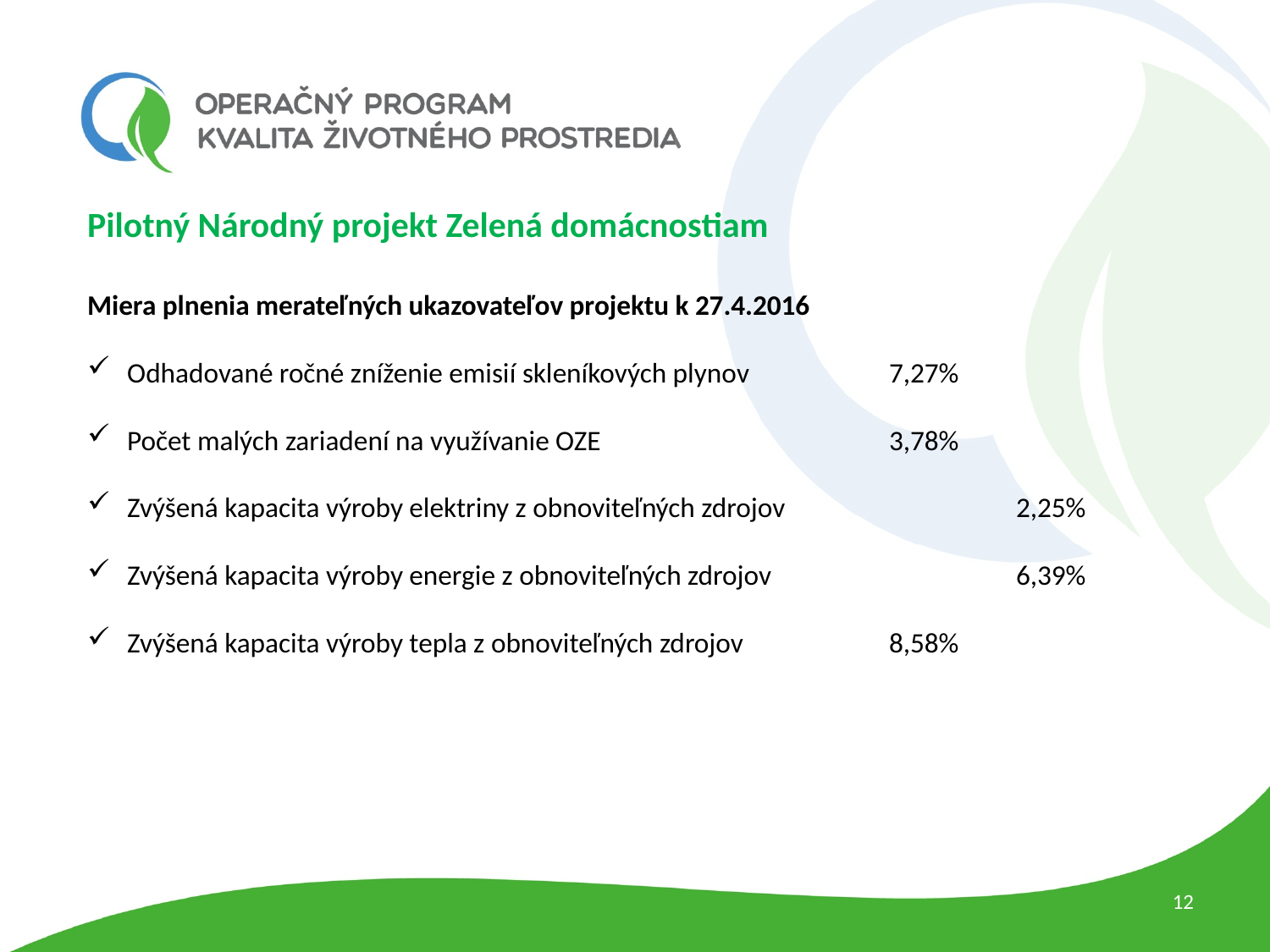

Pilotný Národný projekt Zelená domácnostiam

Miera plnenia merateľných ukazovateľov projektu k 27.4.2016

Odhadované ročné zníženie emisií skleníkových plynov		7,27%

Počet malých zariadení na využívanie OZE			3,78%

Zvýšená kapacita výroby elektriny z obnoviteľných zdrojov		2,25%

Zvýšená kapacita výroby energie z obnoviteľných zdrojov		6,39%

Zvýšená kapacita výroby tepla z obnoviteľných zdrojov		8,58%

12